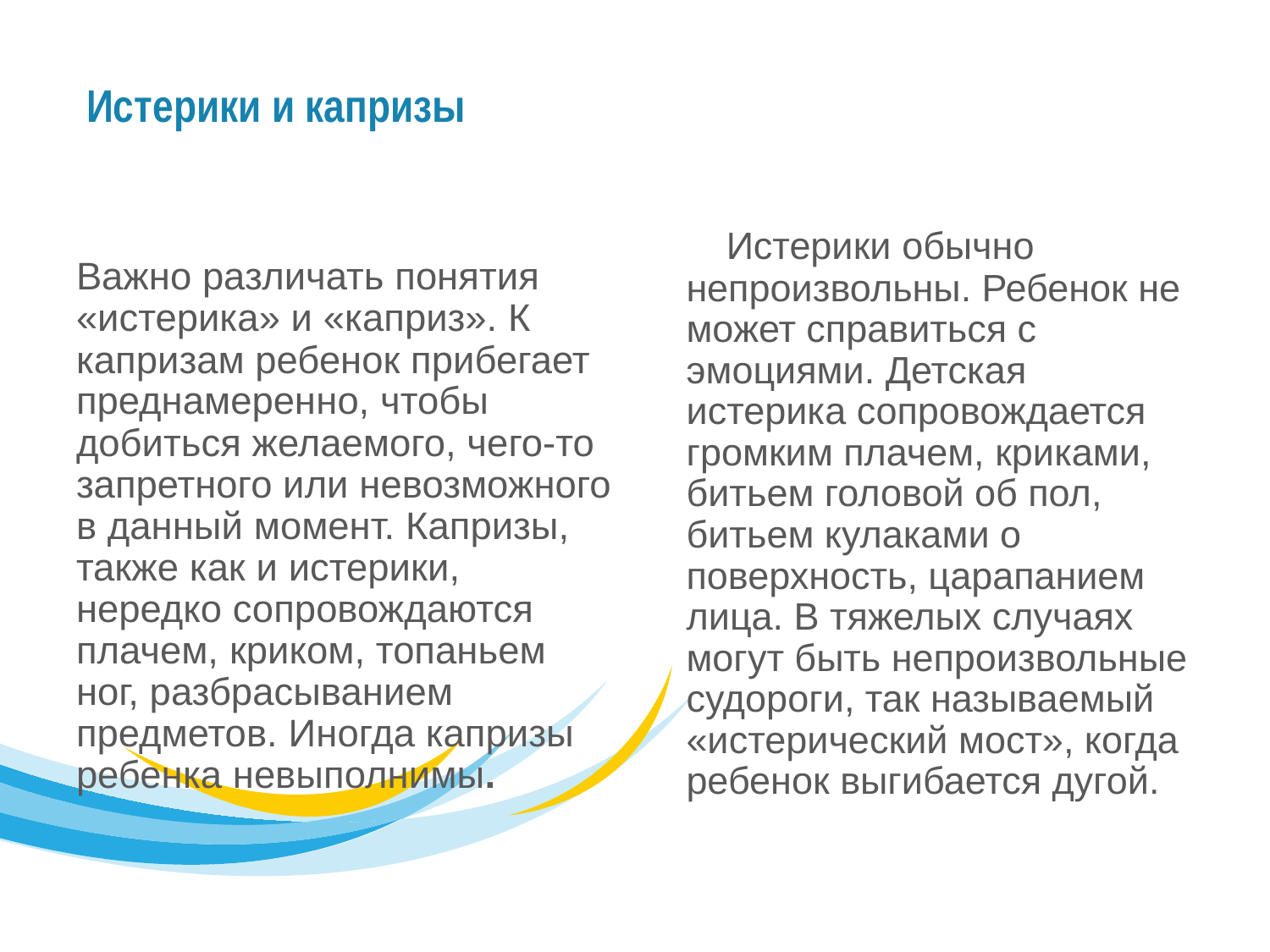

# Истерики и капризы
      Истерики обычно непроизвольны. Ребенок не может справиться с эмоциями. Детская истерика сопровождается громким плачем, криками, битьем головой об пол, битьем кулаками о поверхность, царапанием лица. В тяжелых случаях могут быть непроизвольные судороги, так называемый «истерический мост», когда ребенок выгибается дугой.

Важно различать понятия «истерика» и «каприз». К капризам ребенок прибегает преднамеренно, чтобы добиться желаемого, чего-то запретного или невозможного в данный момент. Капризы, также как и истерики, нередко сопровождаются плачем, криком, топаньем ног, разбрасыванием предметов. Иногда капризы ребенка невыполнимы.